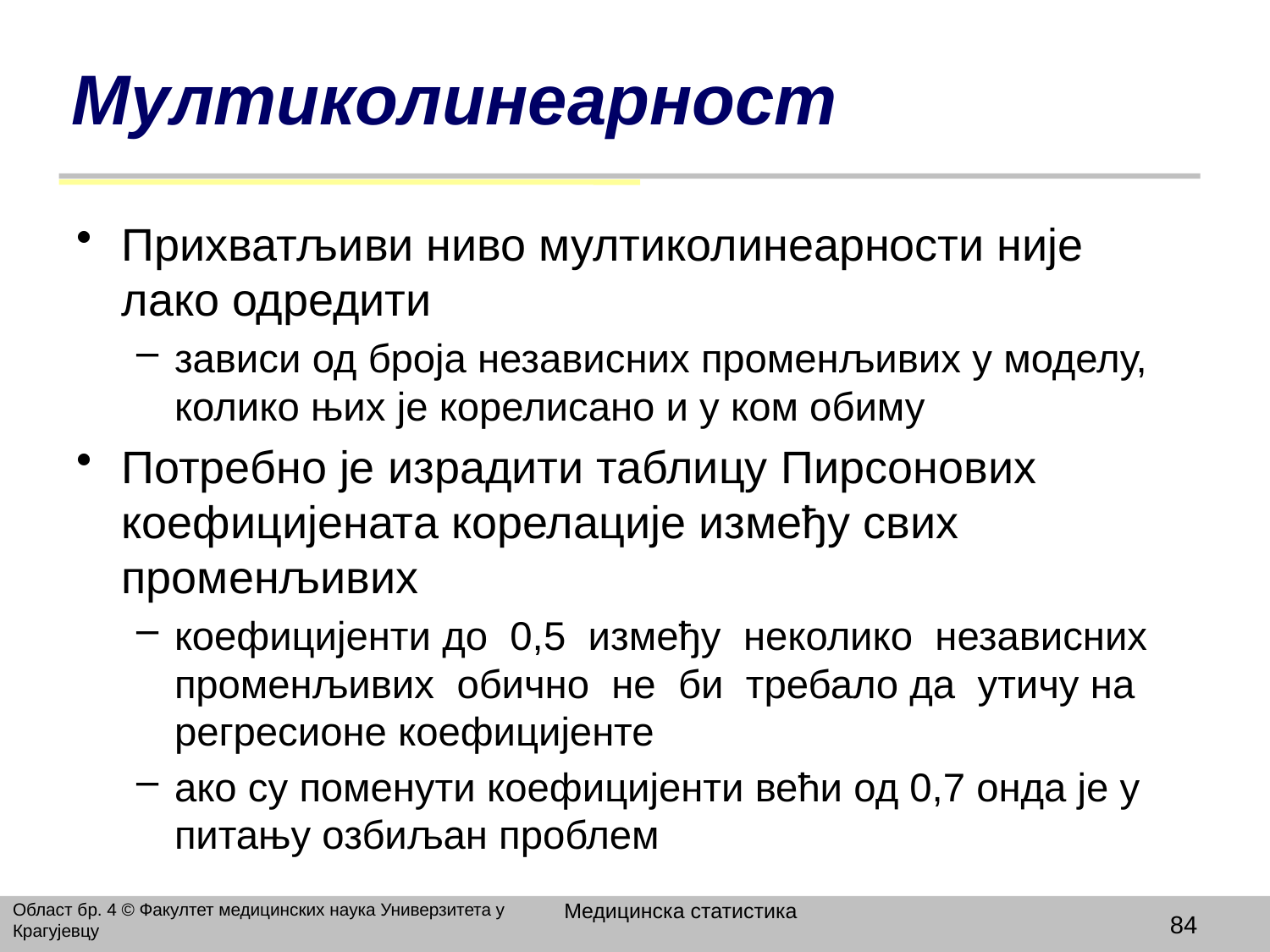

# Мултиколинеарност
Прихватљиви ниво мултиколинеарности није лако одредити
зависи од броја независних променљивих у моделу, колико њих је корелисано и у ком обиму
Потребно је израдити таблицу Пирсонових коефицијената корелације између свих променљивих
коефицијенти до  0,5  између  неколико  независних  променљивих  обично  не  би  требало да  утичу на регресионе коефицијенте
ако су поменути коефицијенти већи од 0,7 онда је у питању озбиљан проблем
Медицинска статистика
Област бр. 4 © Факултет медицинских наука Универзитета у Крагујевцу
84